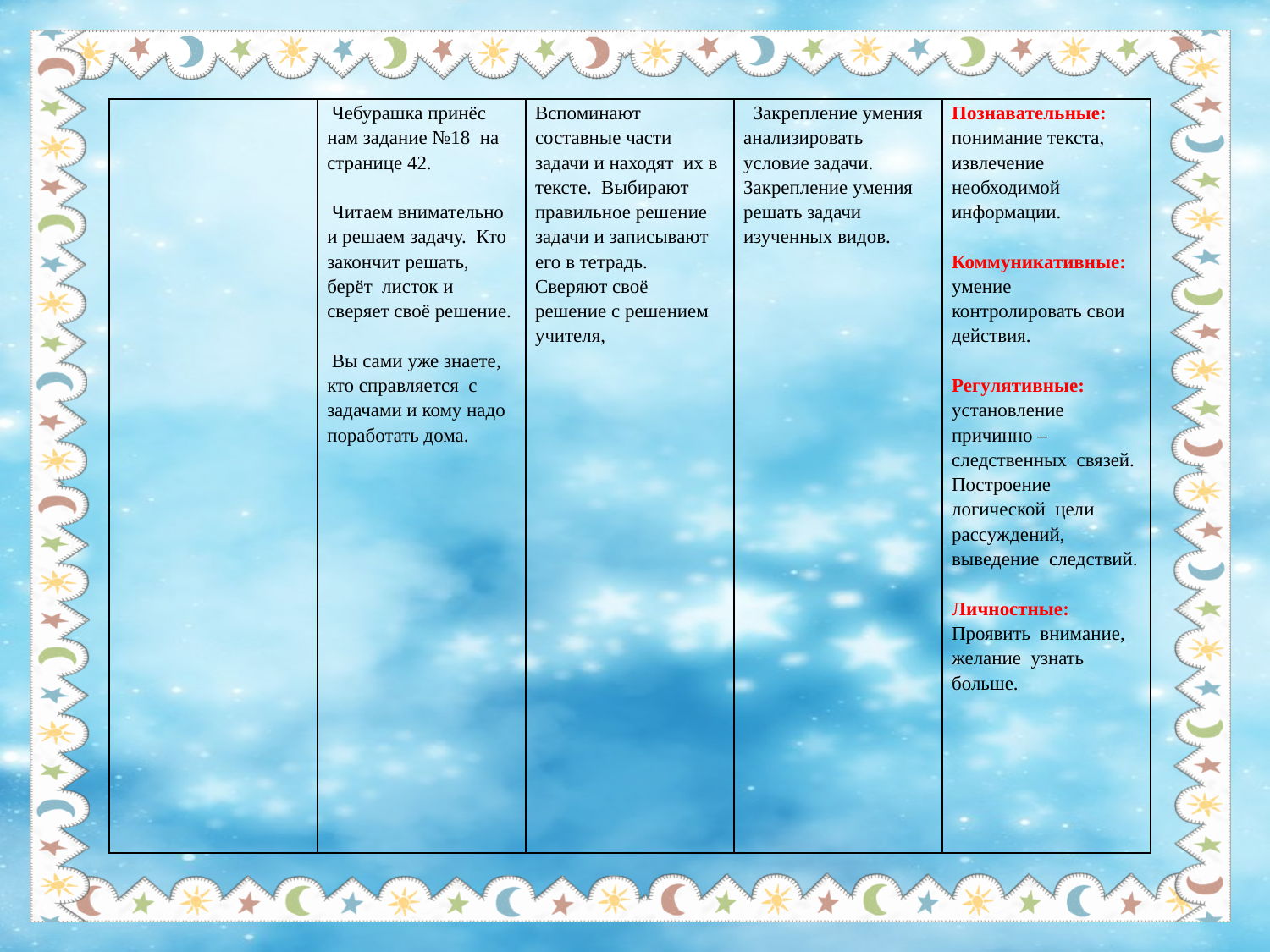

|  | Чебурашка принёс нам задание №18 на странице 42. Читаем внимательно и решаем задачу. Кто закончит решать, берёт листок и сверяет своё решение. Вы сами уже знаете, кто справляется с задачами и кому надо поработать дома. | Вспоминают составные части задачи и находят их в тексте. Выбирают правильное решение задачи и записывают его в тетрадь. Сверяют своё решение с решением учителя, | Закрепление умения анализировать условие задачи. Закрепление умения решать задачи изученных видов. | Познавательные: понимание текста, извлечение необходимой информации. Коммуникативные: умение контролировать свои действия. Регулятивные: установление причинно – следственных связей. Построение логической цели рассуждений, выведение следствий. Личностные: Проявить внимание, желание узнать больше. |
| --- | --- | --- | --- | --- |